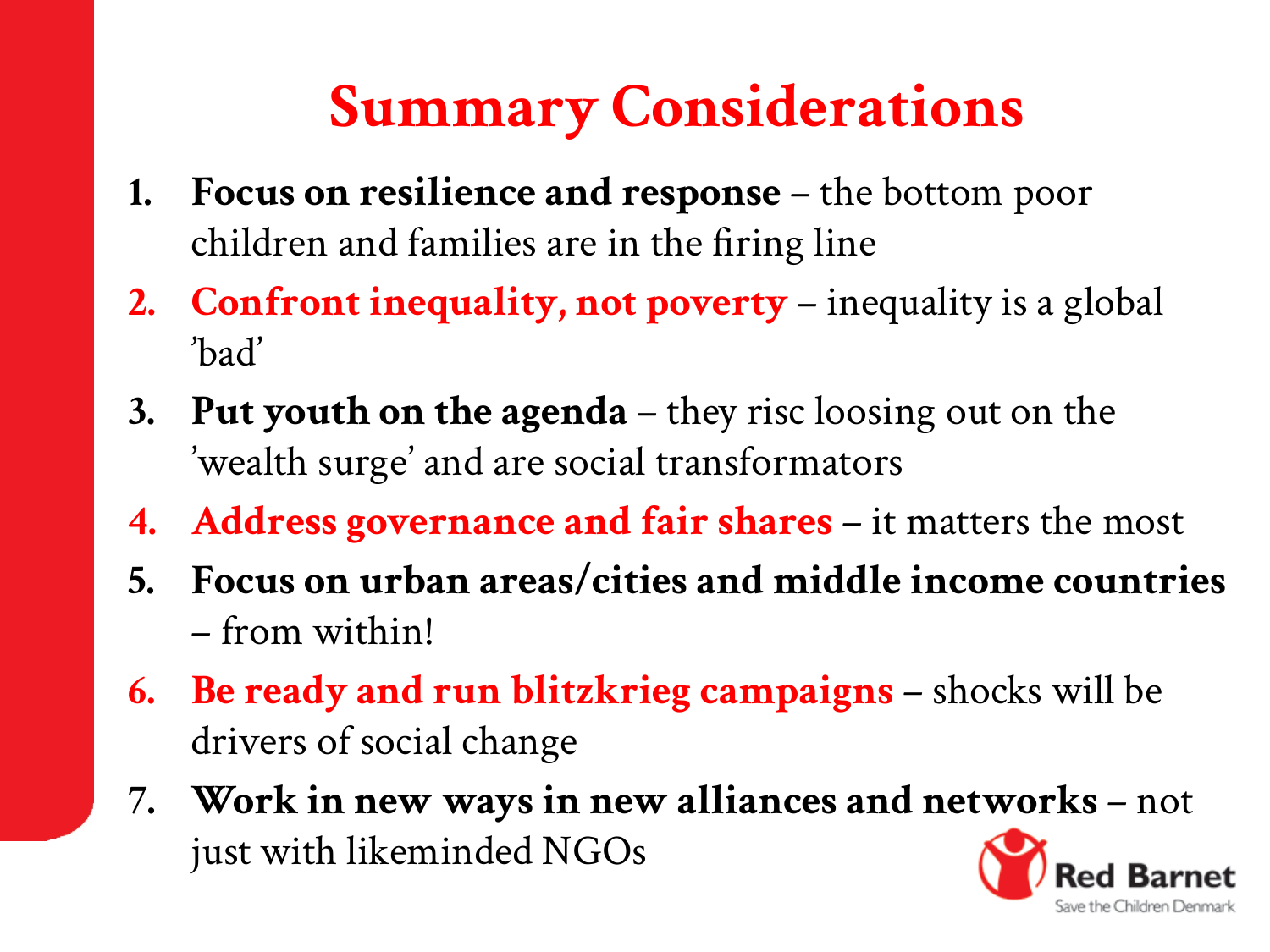

# Summary Considerations
Focus on resilience and response – the bottom poor children and families are in the firing line
Confront inequality, not poverty – inequality is a global ’bad’
Put youth on the agenda – they risc loosing out on the ’wealth surge’ and are social transformators
Address governance and fair shares – it matters the most
Focus on urban areas/cities and middle income countries – from within!
Be ready and run blitzkrieg campaigns – shocks will be drivers of social change
Work in new ways in new alliances and networks – not just with likeminded NGOs